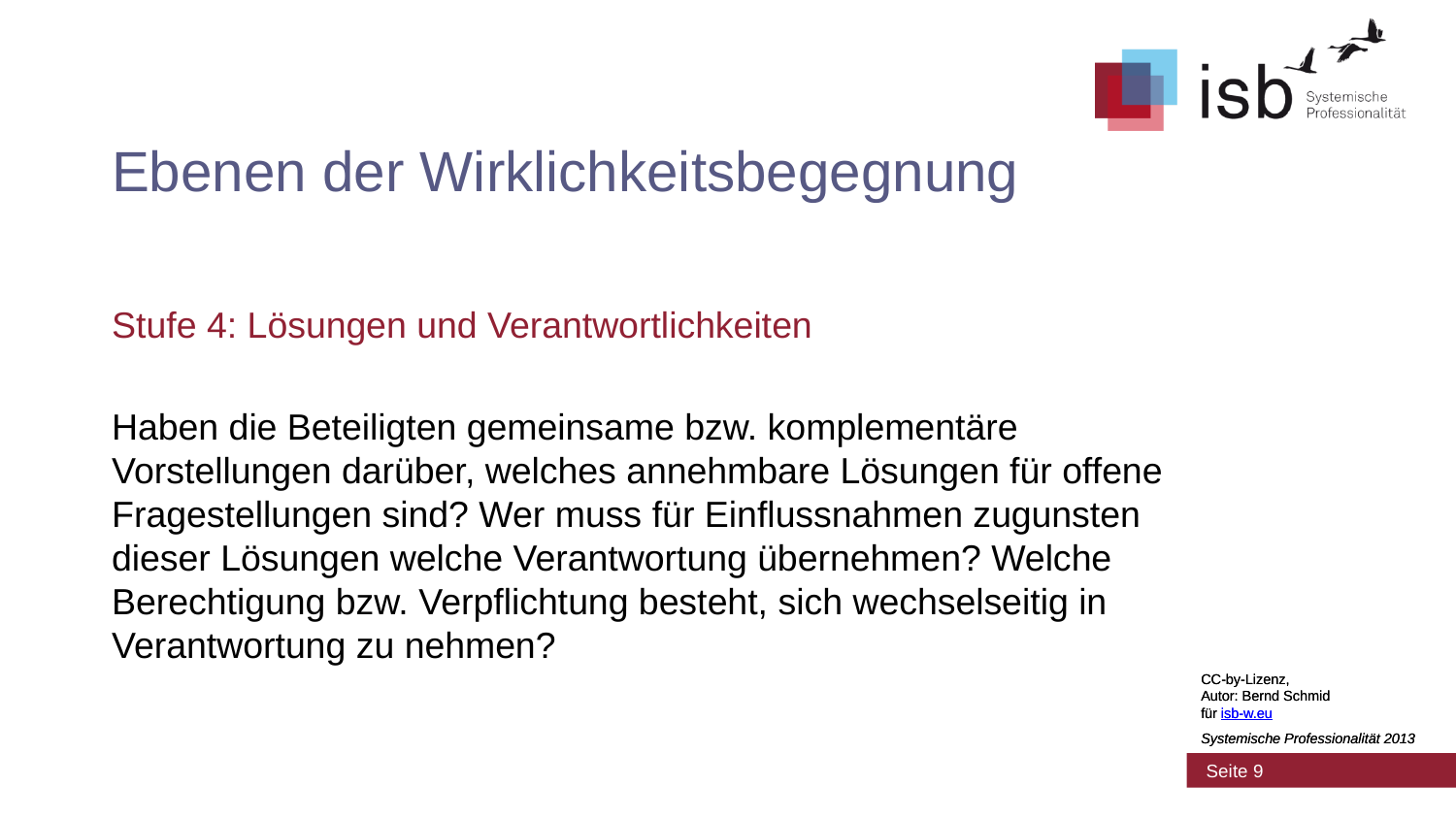

# Ebenen der Wirklichkeitsbegegnung
Stufe 4: Lösungen und Verantwortlichkeiten

Haben die Beteiligten gemeinsame bzw. komplementäre Vorstellungen darüber, welches annehmbare Lösungen für offene Fragestellungen sind? Wer muss für Einflussnahmen zugunsten dieser Lösungen welche Verantwortung übernehmen? Welche Berechtigung bzw. Verpflichtung besteht, sich wechselseitig in Verantwortung zu nehmen?

CC-by-Lizenz,
Autor: Bernd Schmid
für isb-w.eu
Systemische Professionalität 2013
 Seite 9